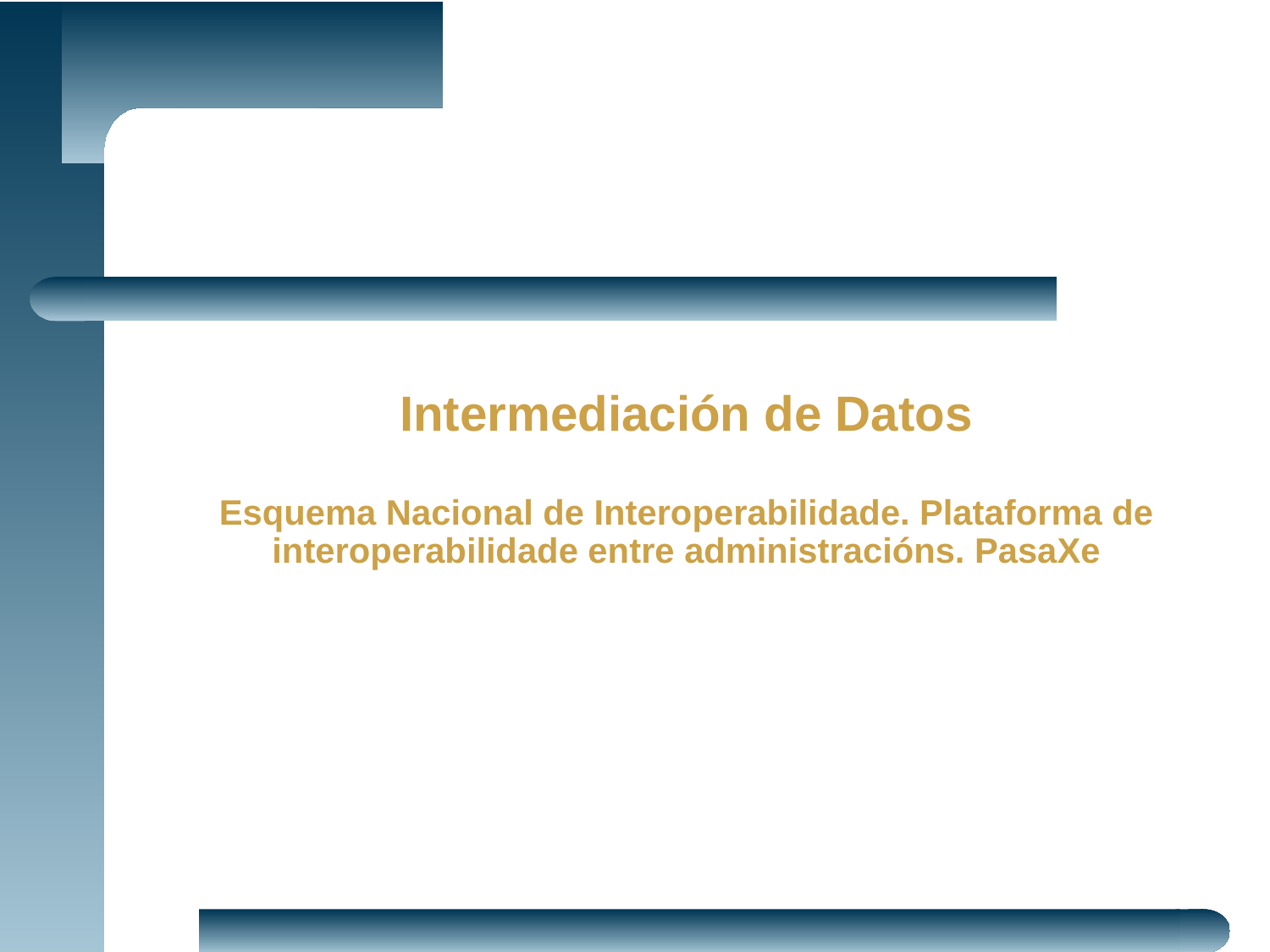

Intermediación de Datos

Esquema Nacional de Interoperabilidade. Plataforma de interoperabilidade entre administracións. PasaXe